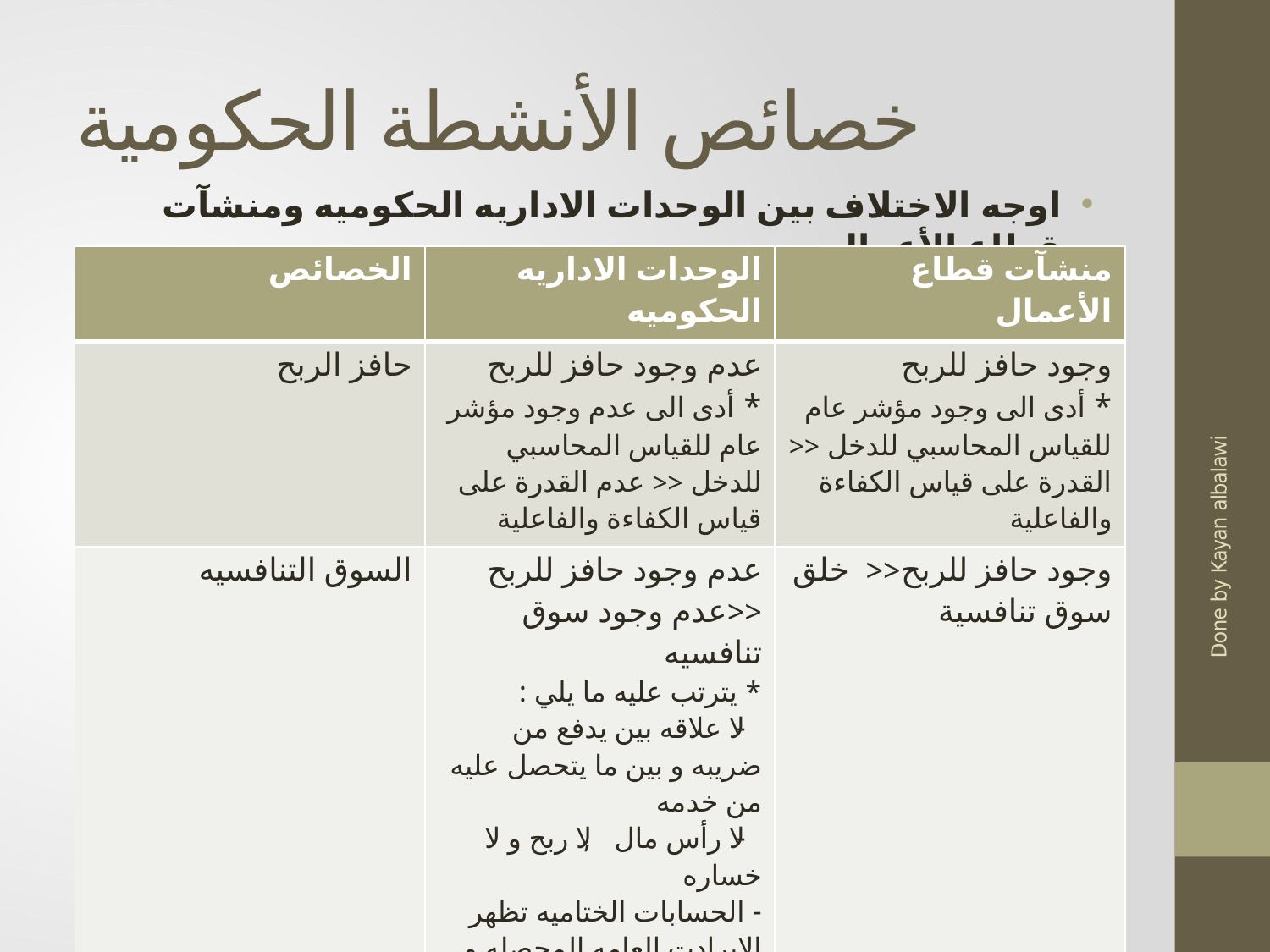

# خصائص الأنشطة الحكومية
اوجه الاختلاف بين الوحدات الاداريه الحكوميه ومنشآت قطاع الأعمال

| الخصائص | الوحدات الاداريه الحكوميه | منشآت قطاع الأعمال |
| --- | --- | --- |
| حافز الربح | عدم وجود حافز للربح \* أدى الى عدم وجود مؤشر عام للقياس المحاسبي للدخل << عدم القدرة على قياس الكفاءة والفاعلية | وجود حافز للربح \* أدى الى وجود مؤشر عام للقياس المحاسبي للدخل << القدرة على قياس الكفاءة والفاعلية |
| السوق التنافسيه | عدم وجود حافز للربح <<عدم وجود سوق تنافسيه \* يترتب عليه ما يلي : - لا علاقه بين يدفع من ضريبه و بين ما يتحصل عليه من خدمه - لا رأس مال , لا ربح و لا خساره - الحسابات الختاميه تظهر الايرادت العامه المحصله و المقدره - الحسابات الختاميه تظهر النفقات الفعليه و الاعتمادات - الفائض : يلغى استخدامه و لا يرحل لسنه تاليه | وجود حافز للربح<< خلق سوق تنافسية |
Done by Kayan albalawi